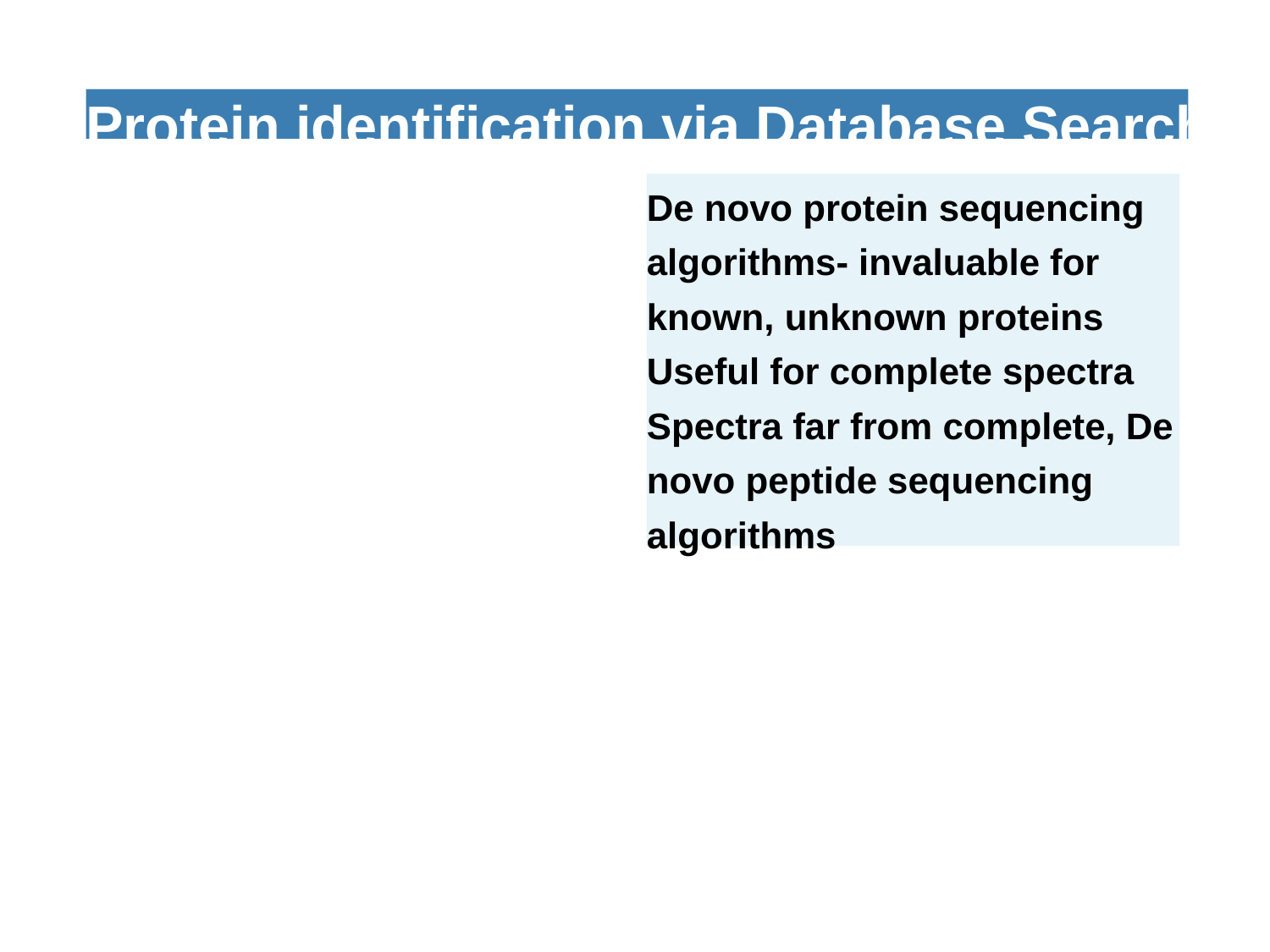

Protein identification via Database Search
De novo protein sequencing algorithms- invaluable for known, unknown proteins Useful for complete spectra Spectra far from complete, De novo peptide sequencing algorithms